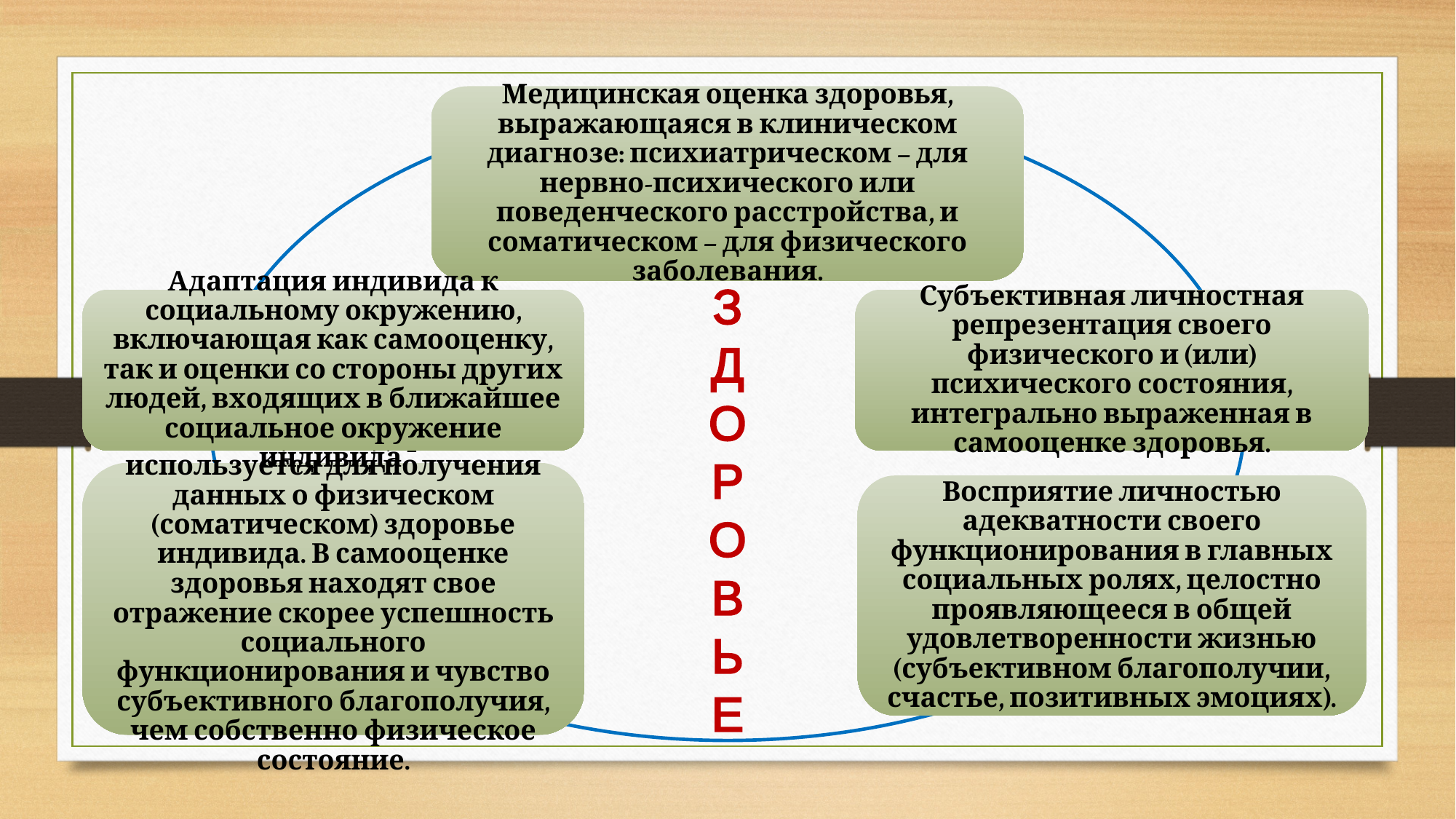

Медицинская оценка здоровья, выражающаяся в клиническом диагнозе: психиатрическом – для нервно-психического или поведенческого расстройства, и соматическом – для физического заболевания.
Адаптация индивида к социальному окружению, включающая как самооценку, так и оценки со стороны других людей, входящих в ближайшее социальное окружение индивида.
Субъективная личностная репрезентация своего физического и (или) психического состояния, интегрально выраженная в самооценке здоровья.
Самооценка здоровья используется для получения данных о физическом (соматическом) здоровье индивида. В самооценке здоровья находят свое отражение скорее успешность социального функционирования и чувство субъективного благополучия, чем собственно физическое состояние.
Восприятие личностью адекватности своего функционирования в главных социальных ролях, целостно проявляющееся в общей удовлетворенности жизнью (субъективном благополучии, счастье, позитивных эмоциях).

З
Д
О
Р
О
В
Ь
Е